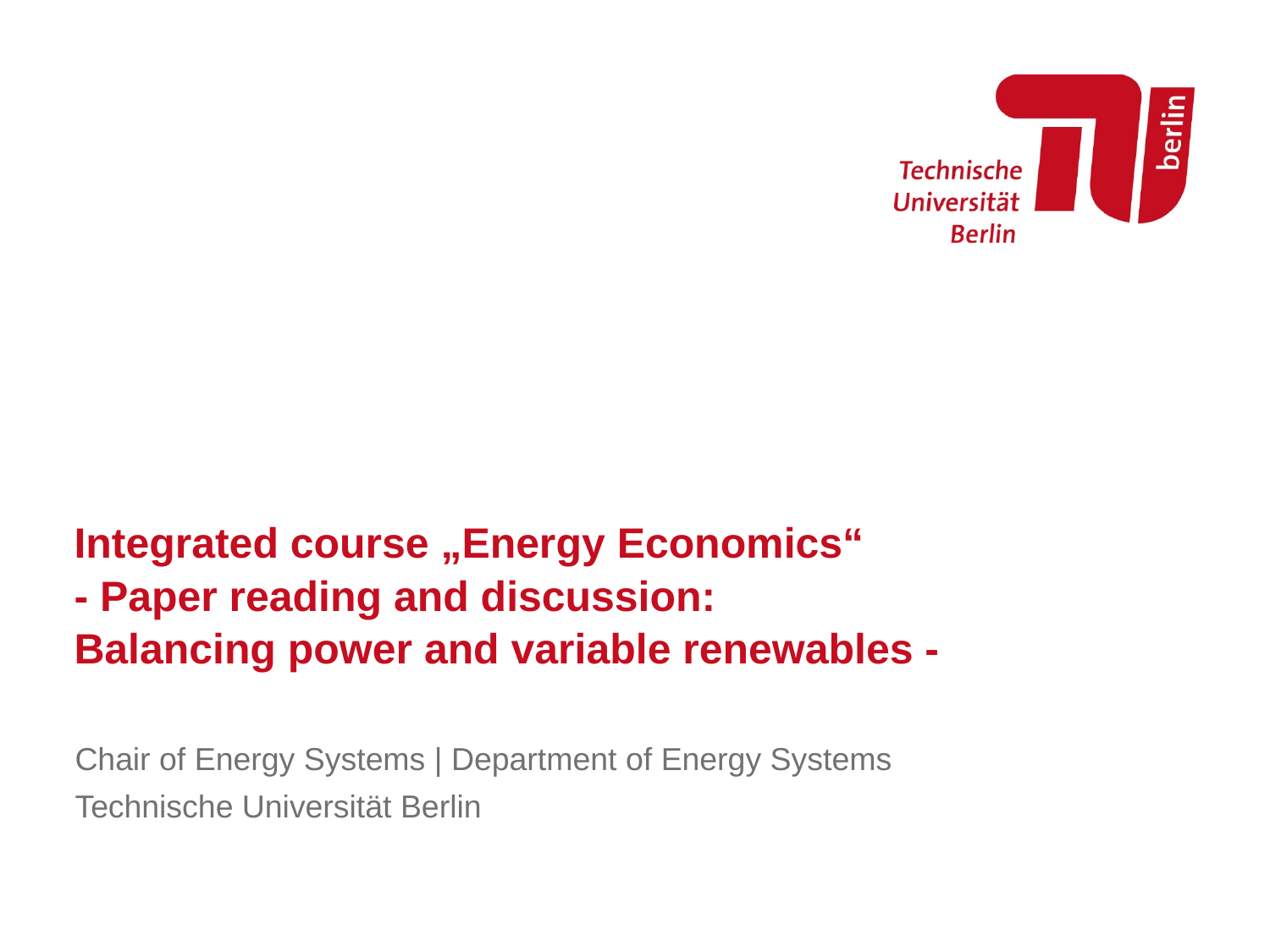

# Integrated course „Energy Economics“ - Paper reading and discussion: Balancing power and variable renewables -

Chair of Energy Systems | Department of Energy Systems
Technische Universität Berlin